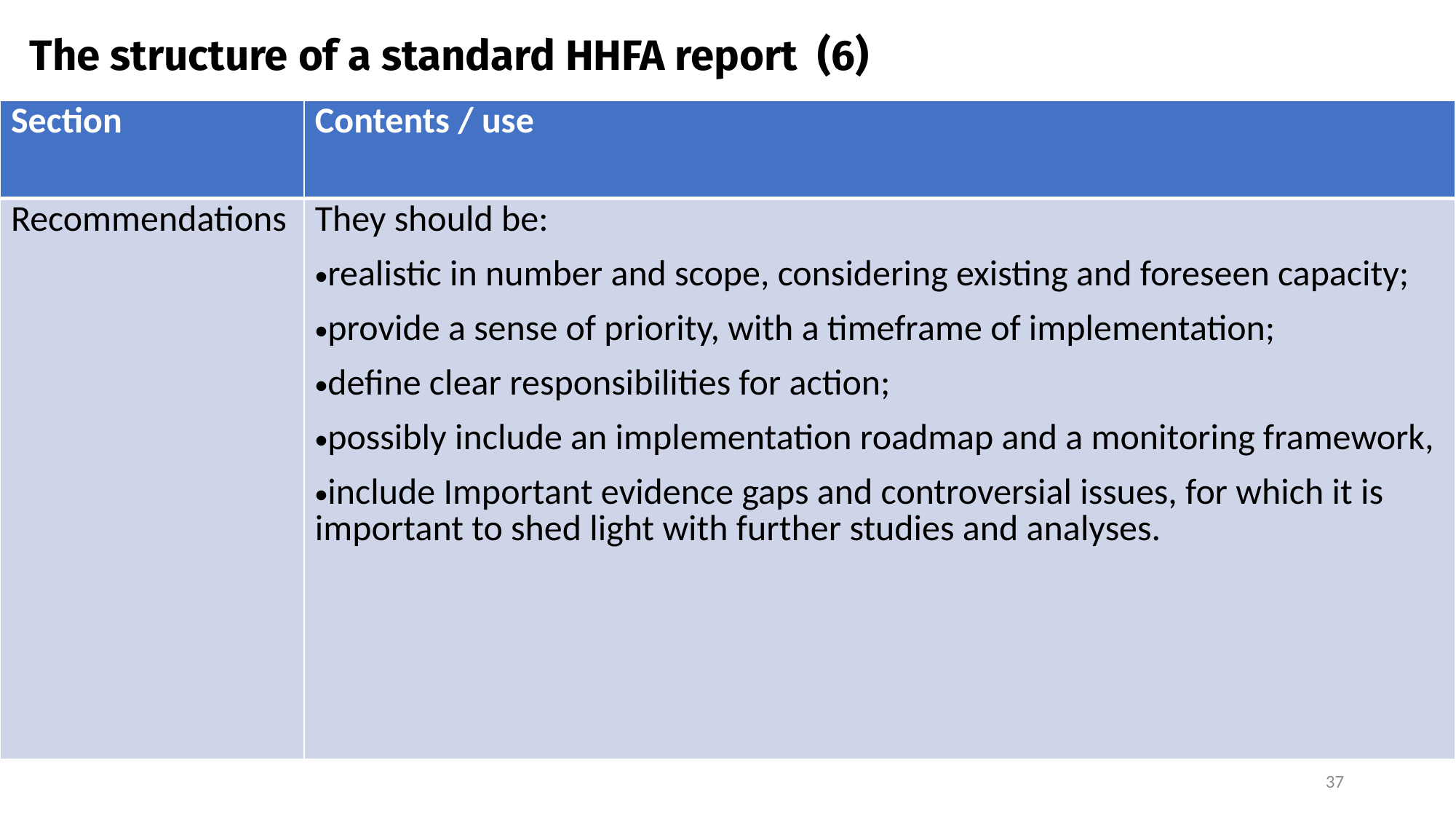

# The structure of a standard HHFA report  (6)
| Section | Contents / use |
| --- | --- |
| Recommendations | They should be: realistic in number and scope, considering existing and foreseen capacity; provide a sense of priority, with a timeframe of implementation; define clear responsibilities for action; possibly include an implementation roadmap and a monitoring framework, include Important evidence gaps and controversial issues, for which it is important to shed light with further studies and analyses. |
37